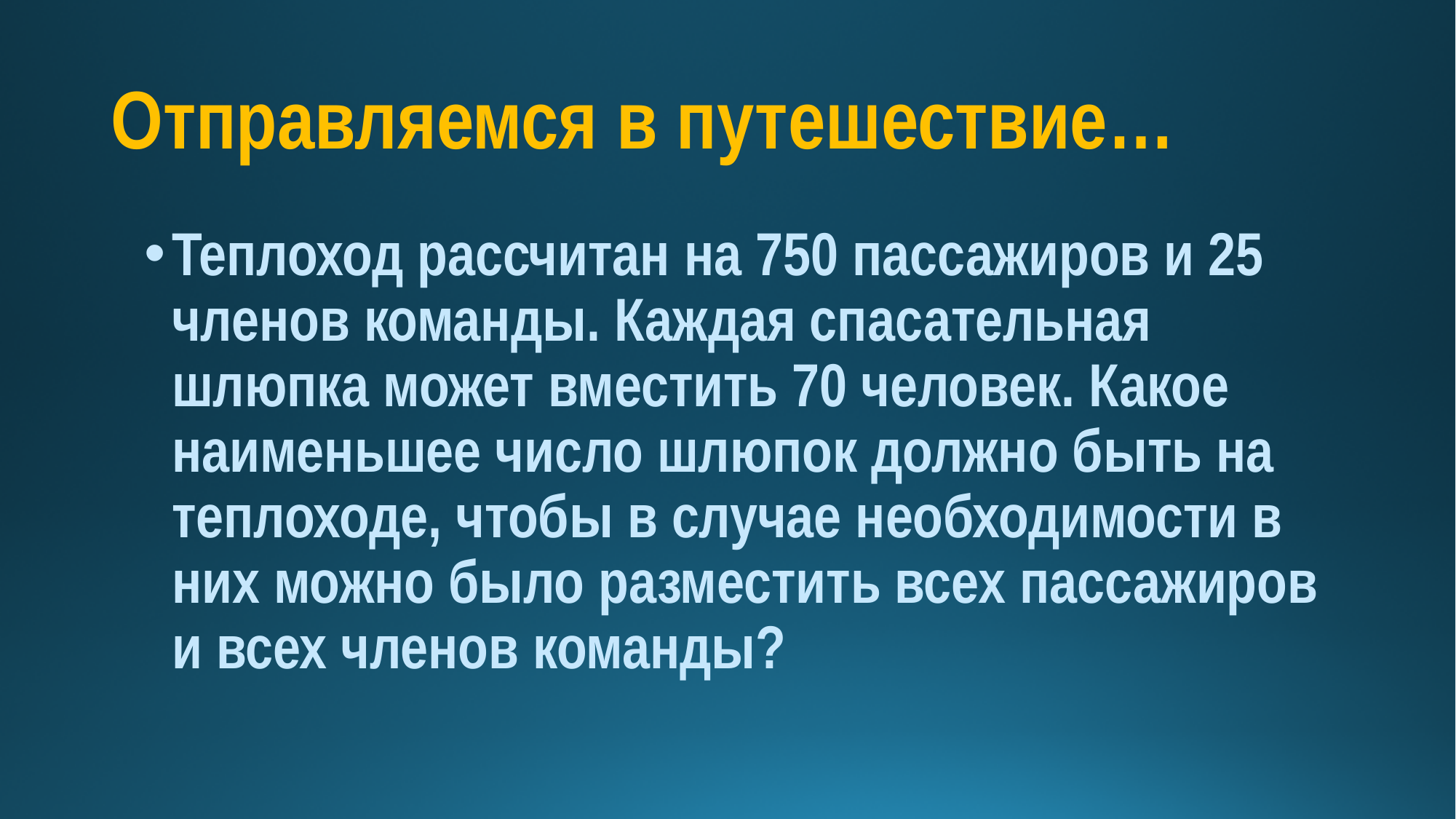

# Отправляемся в путешествие…
Теплоход рассчитан на 750 пассажиров и 25 членов команды. Каждая спасательная шлюпка может вместить 70 человек. Какое наименьшее число шлюпок должно быть на теплоходе, чтобы в случае необходимости в них можно было разместить всех пассажиров и всех членов команды?